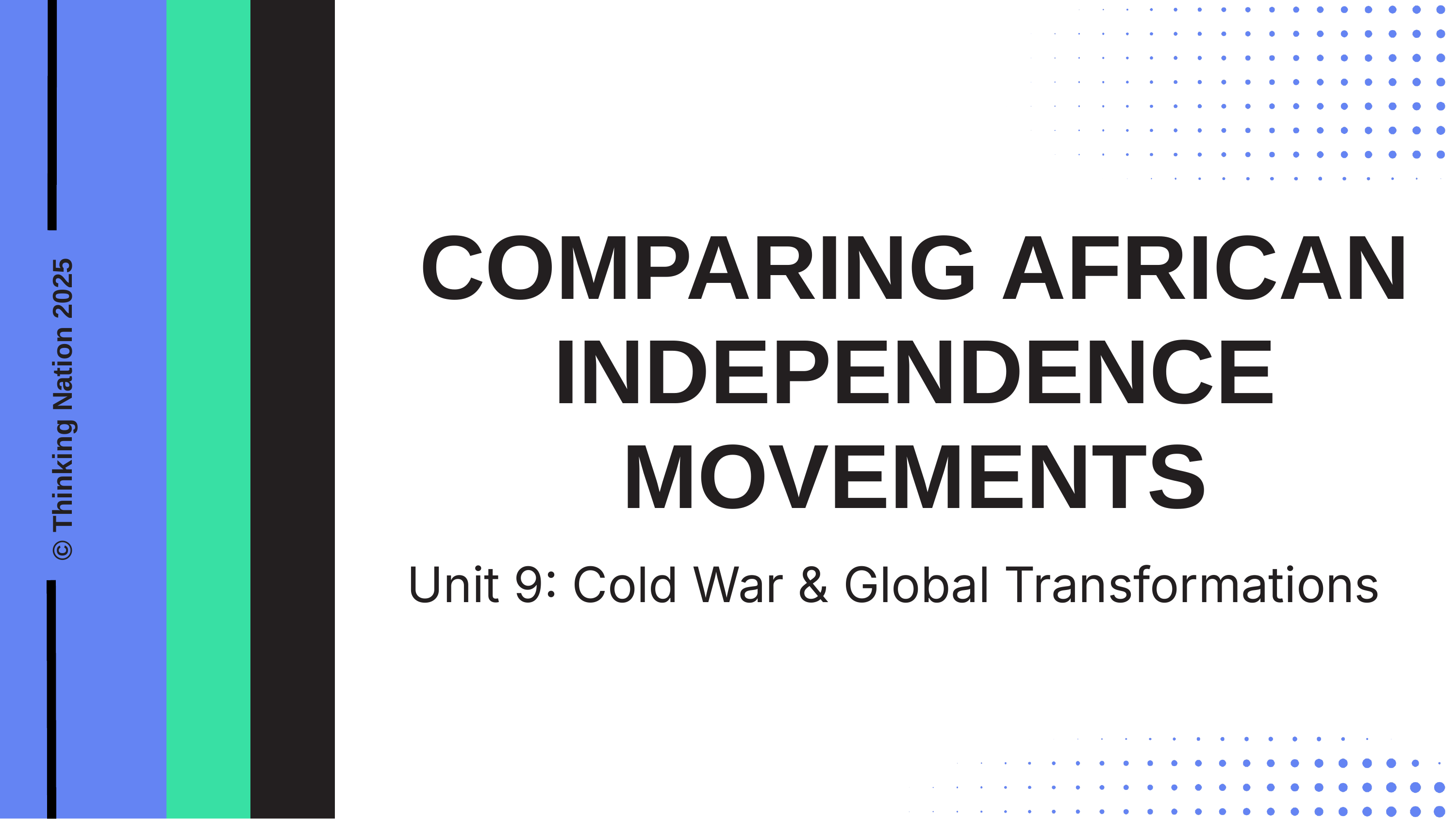

COMPARING AFRICAN INDEPENDENCE MOVEMENTS
© Thinking Nation 2025
Unit 9: Cold War & Global Transformations